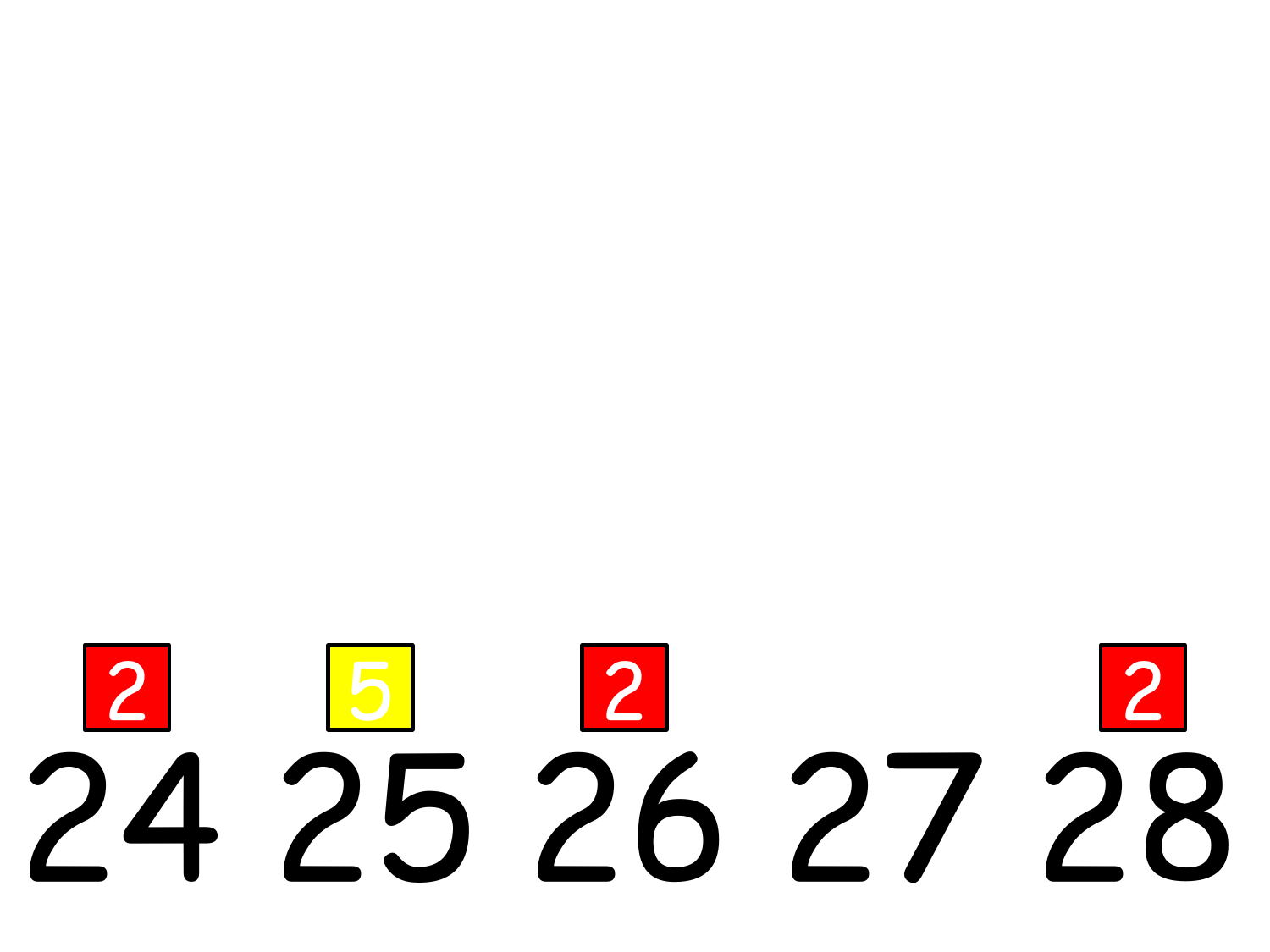

2
5
2
2
 24 25 26 27 28